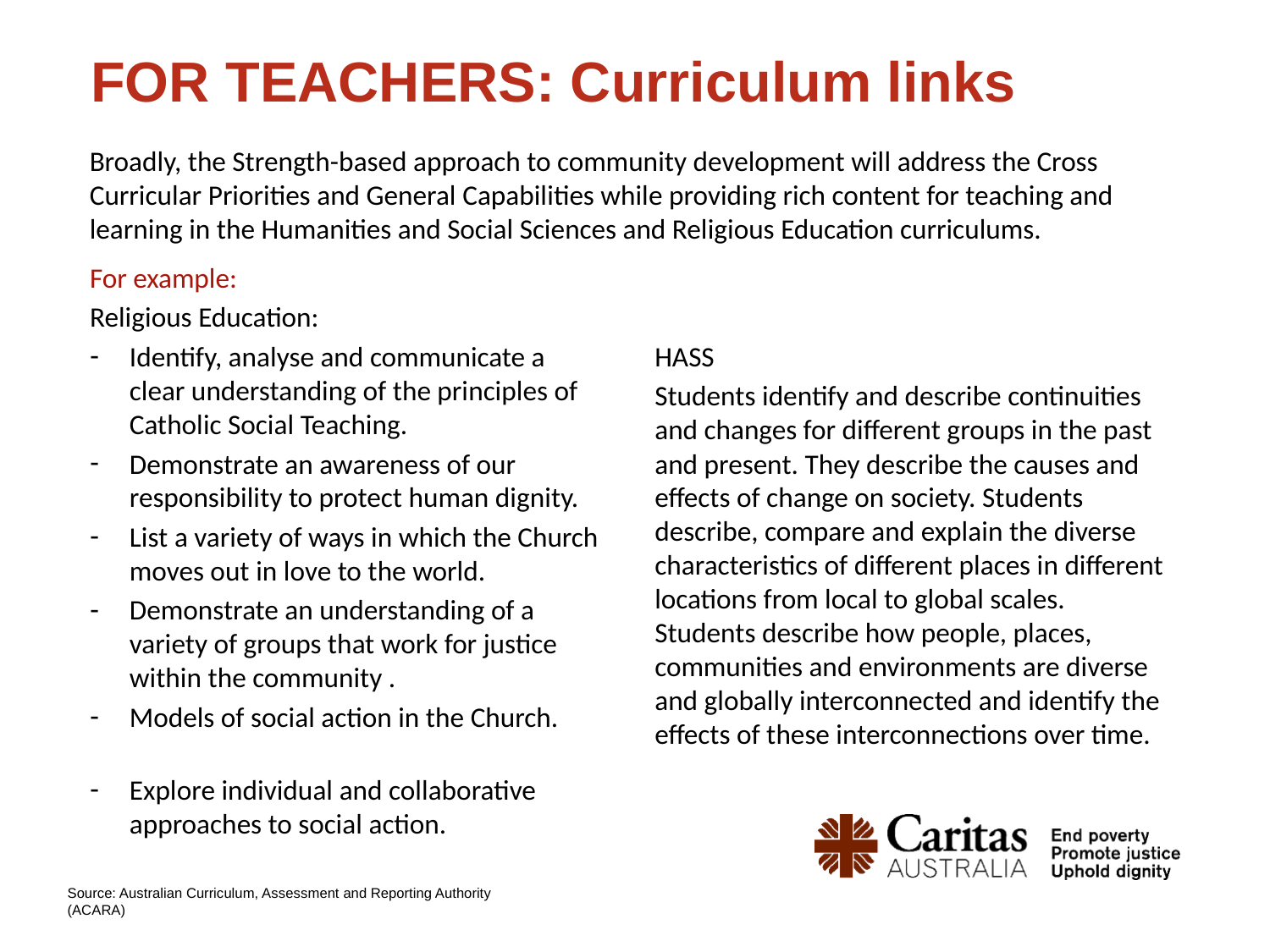

FOR TEACHERS: Curriculum links
Broadly, the Strength-based approach to community development will address the Cross Curricular Priorities and General Capabilities while providing rich content for teaching and learning in the Humanities and Social Sciences and Religious Education curriculums.
For example:
Religious Education:
Identify, analyse and communicate a clear understanding of the principles of Catholic Social Teaching.
Demonstrate an awareness of our responsibility to protect human dignity.
List a variety of ways in which the Church moves out in love to the world.
Demonstrate an understanding of a variety of groups that work for justice within the community .
Models of social action in the Church.
Explore individual and collaborative approaches to social action.

HASS
Students identify and describe continuities and changes for different groups in the past and present. They describe the causes and effects of change on society. Students describe, compare and explain the diverse characteristics of different places in different locations from local to global scales. Students describe how people, places, communities and environments are diverse and globally interconnected and identify the effects of these interconnections over time.

Source: Australian Curriculum, Assessment and Reporting Authority (ACARA)